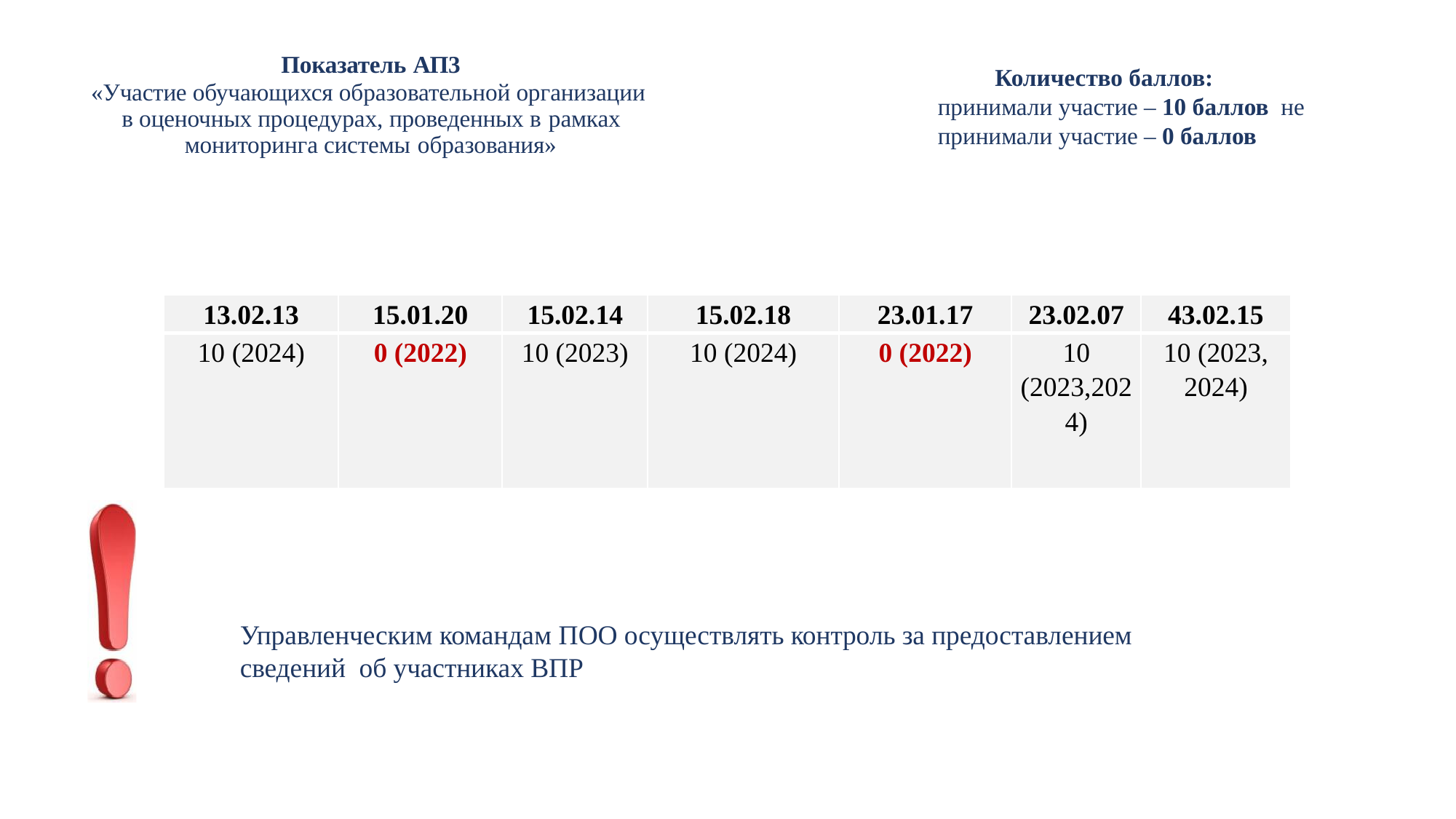

Показатель АП3
«Участие обучающихся образовательной организации  в оценочных процедурах, проведенных в рамках
мониторинга системы образования»
Количество баллов:  принимали участие – 10 баллов  не принимали участие – 0 баллов
| 13.02.13 | 15.01.20 | 15.02.14 | 15.02.18 | 23.01.17 | 23.02.07 | 43.02.15 |
| --- | --- | --- | --- | --- | --- | --- |
| 10 (2024) | 0 (2022) | 10 (2023) | 10 (2024) | 0 (2022) | 10 (2023,2024) | 10 (2023, 2024) |

Управленческим командам ПОО осуществлять контроль за предоставлением сведений  об участниках ВПР